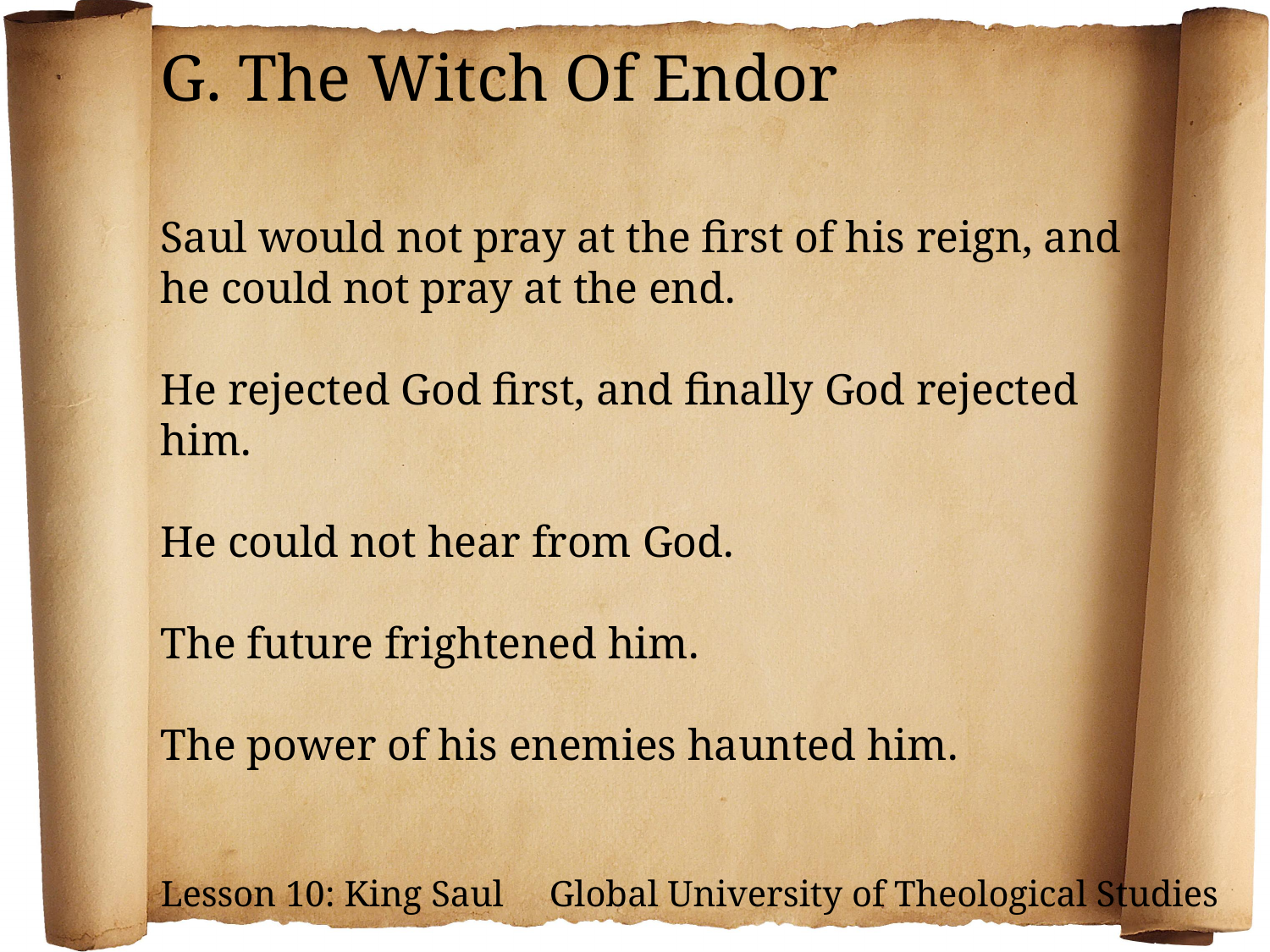

G. The Witch Of Endor
Saul would not pray at the first of his reign, and he could not pray at the end.

He rejected God first, and finally God rejected him.

He could not hear from God.

The future frightened him.

The power of his enemies haunted him.
Lesson 10: King Saul     Global University of Theological Studies